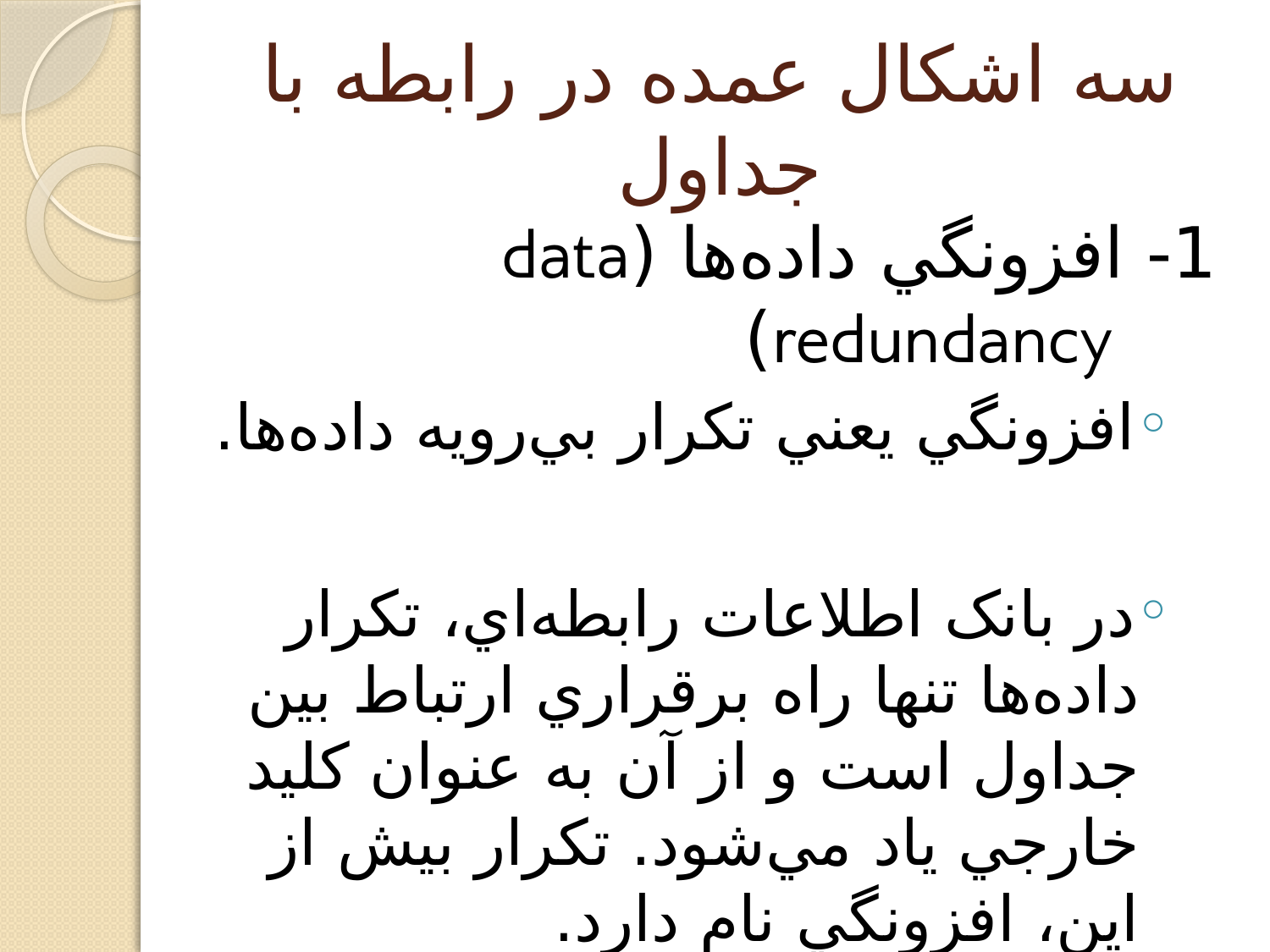

# سه اشکال عمده در رابطه با جداول
1- افزونگي داده‌ها (data redundancy)
افزونگي يعني تکرار بي‌رويه داده‌ها.

در بانک اطلاعات رابطه‌اي، تکرار داده‌ها تنها راه برقراري ارتباط بين جداول است و از آن به عنوان کليد خارجي ياد مي‌شود. تکرار بيش از اين، افزونگي نام دارد.